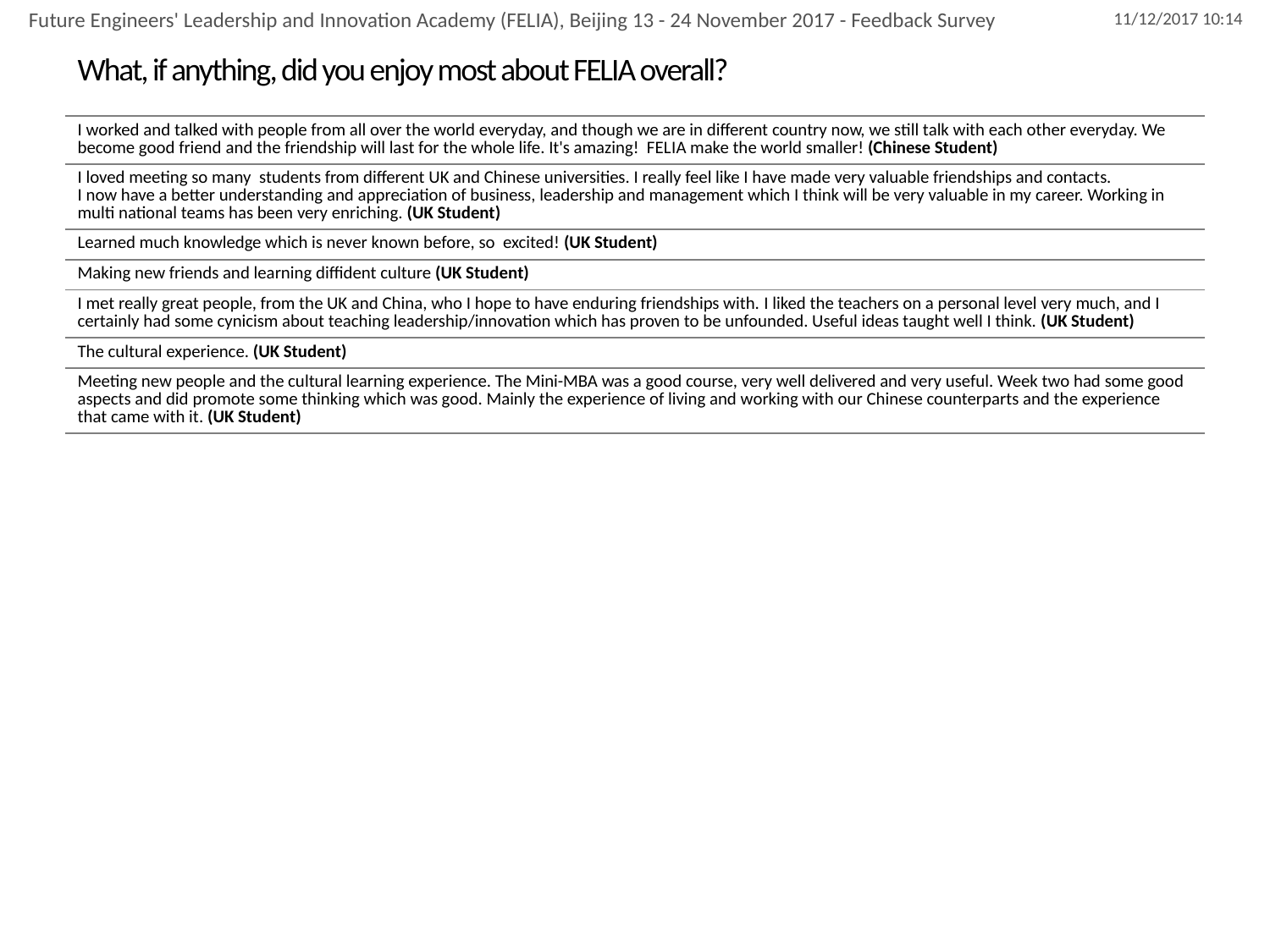

Future Engineers' Leadership and Innovation Academy (FELIA), Beijing 13 - 24 November 2017 - Feedback Survey
# What, if anything, did you enjoy most about FELIA overall?
| I worked and talked with people from all over the world everyday, and though we are in different country now, we still talk with each other everyday. We become good friend and the friendship will last for the whole life. It's amazing! FELIA make the world smaller! (Chinese Student) |
| --- |
| I loved meeting so many students from different UK and Chinese universities. I really feel like I have made very valuable friendships and contacts. I now have a better understanding and appreciation of business, leadership and management which I think will be very valuable in my career. Working in multi national teams has been very enriching. (UK Student) |
| Learned much knowledge which is never known before, so excited! (UK Student) |
| Making new friends and learning diffident culture (UK Student) |
| I met really great people, from the UK and China, who I hope to have enduring friendships with. I liked the teachers on a personal level very much, and I certainly had some cynicism about teaching leadership/innovation which has proven to be unfounded. Useful ideas taught well I think. (UK Student) |
| The cultural experience. (UK Student) |
| Meeting new people and the cultural learning experience. The Mini-MBA was a good course, very well delivered and very useful. Week two had some good aspects and did promote some thinking which was good. Mainly the experience of living and working with our Chinese counterparts and the experience that came with it. (UK Student) |